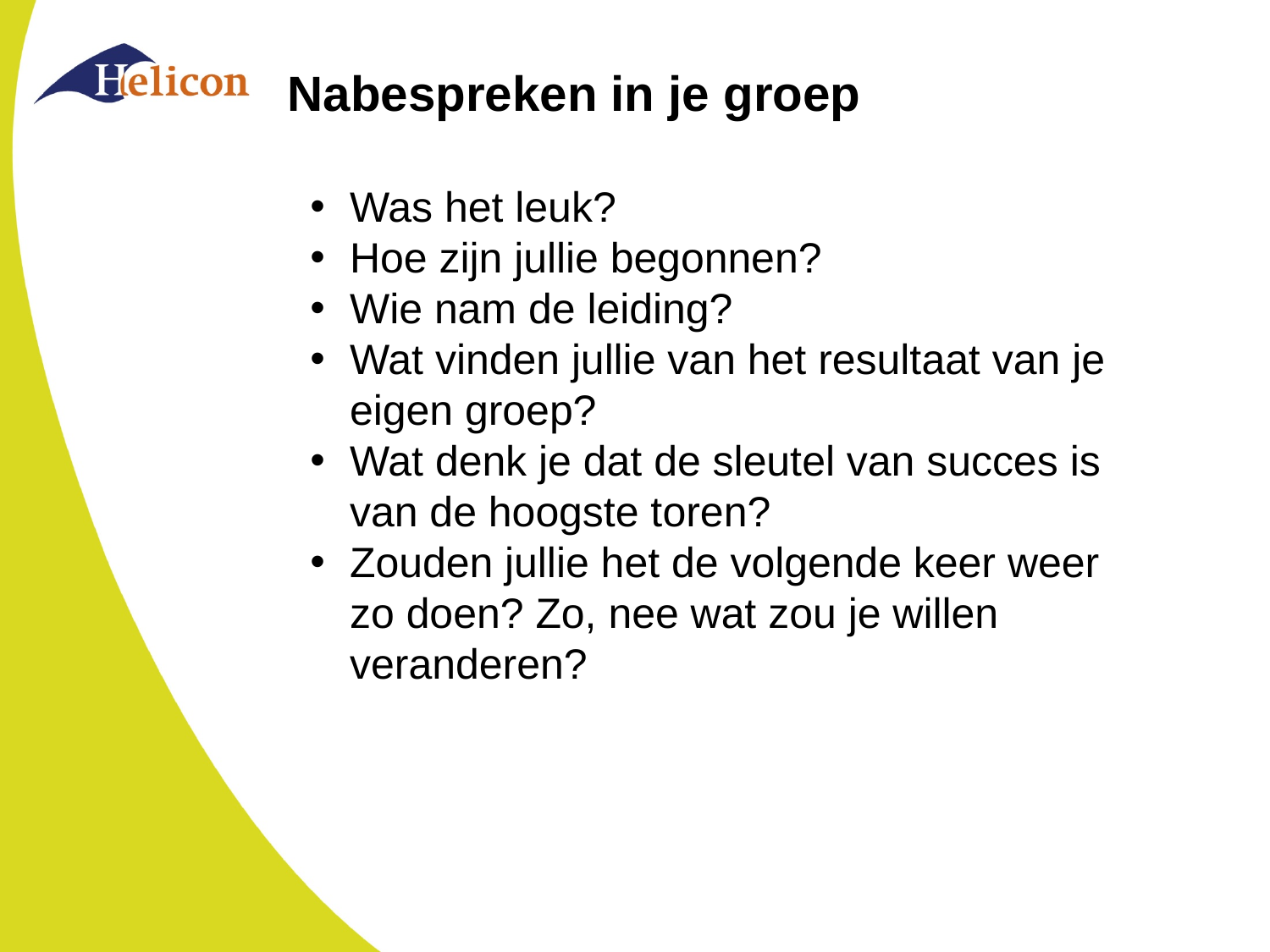

# Nabespreken in je groep
Was het leuk?
Hoe zijn jullie begonnen?
Wie nam de leiding?
Wat vinden jullie van het resultaat van je eigen groep?
Wat denk je dat de sleutel van succes is van de hoogste toren?
Zouden jullie het de volgende keer weer zo doen? Zo, nee wat zou je willen veranderen?